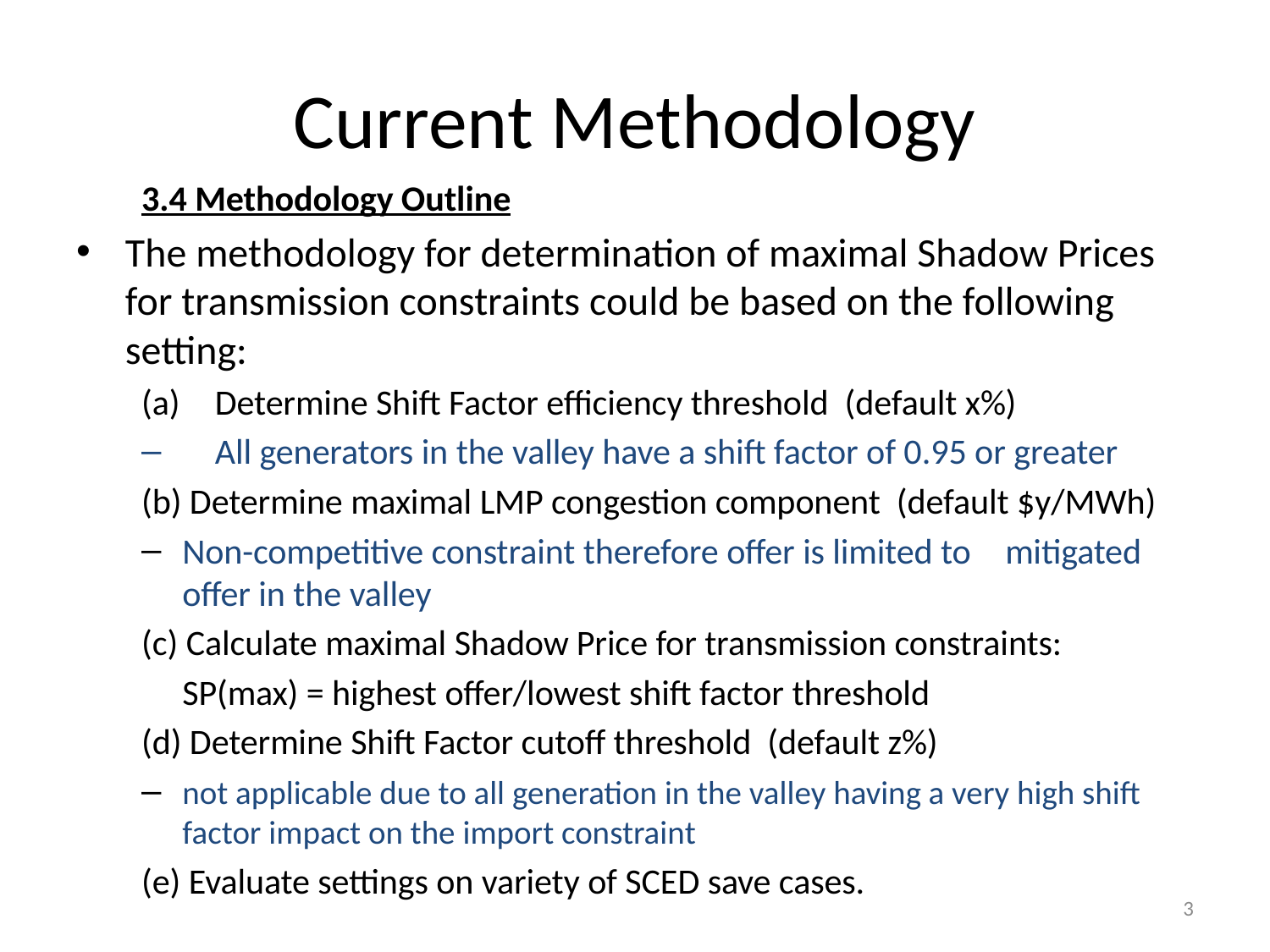

# Current Methodology
3.4 Methodology Outline
The methodology for determination of maximal Shadow Prices for transmission constraints could be based on the following setting:
Determine Shift Factor efficiency threshold  (default x%)
All generators in the valley have a shift factor of 0.95 or greater
(b) Determine maximal LMP congestion component  (default $y/MWh)
	Non-competitive constraint therefore offer is limited to 	mitigated offer in the valley
(c) Calculate maximal Shadow Price for transmission constraints:
		SP(max) = highest offer/lowest shift factor threshold
(d) Determine Shift Factor cutoff threshold  (default z%)
	not applicable due to all generation in the valley having a very high shift factor impact on the import constraint
(e) Evaluate settings on variety of SCED save cases.

3